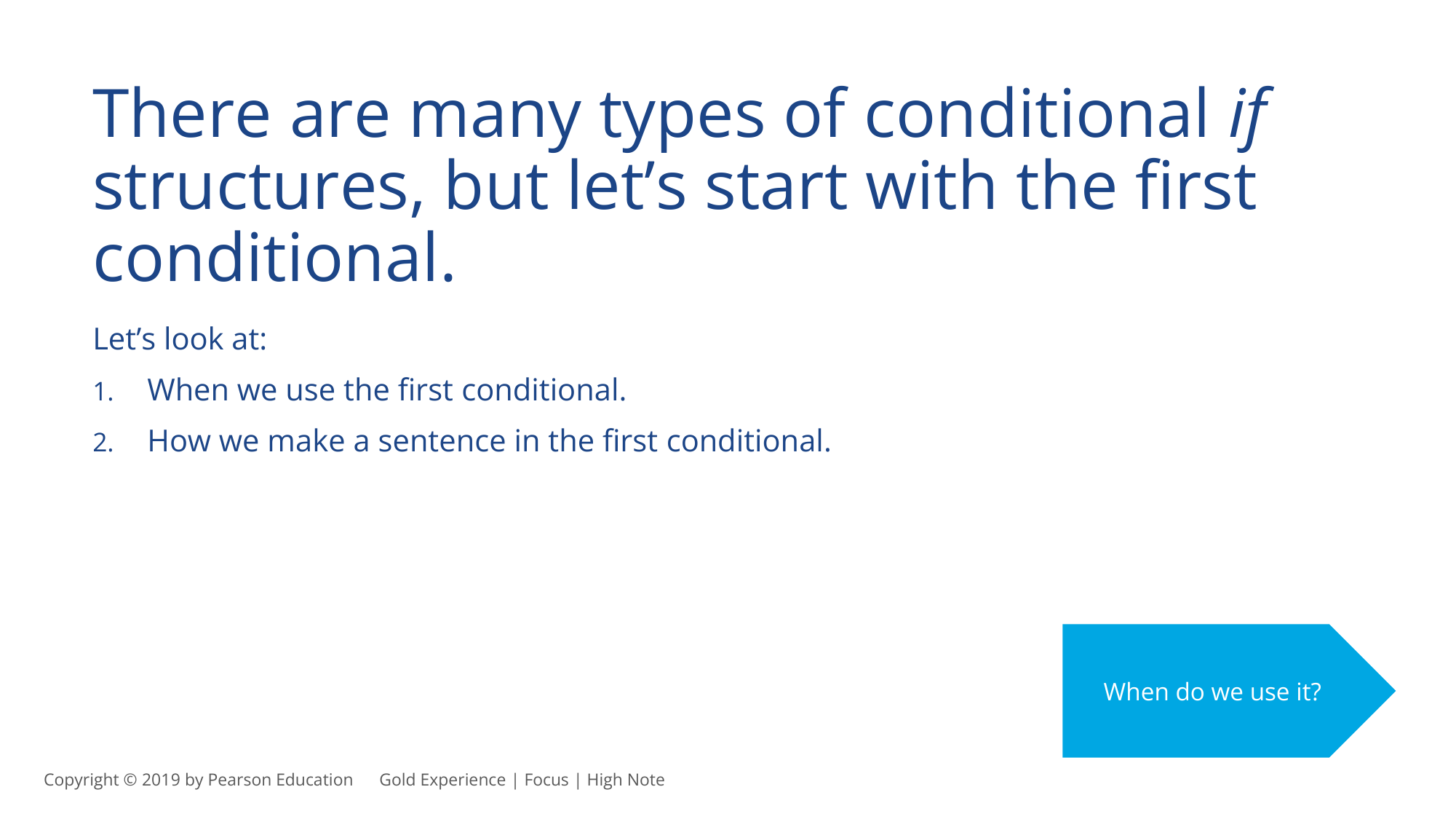

There are many types of conditional if structures, but let’s start with the first conditional.
Let’s look at:
When we use the first conditional.
How we make a sentence in the first conditional.
When do we use it?
Copyright © 2019 by Pearson Education      Gold Experience | Focus | High Note